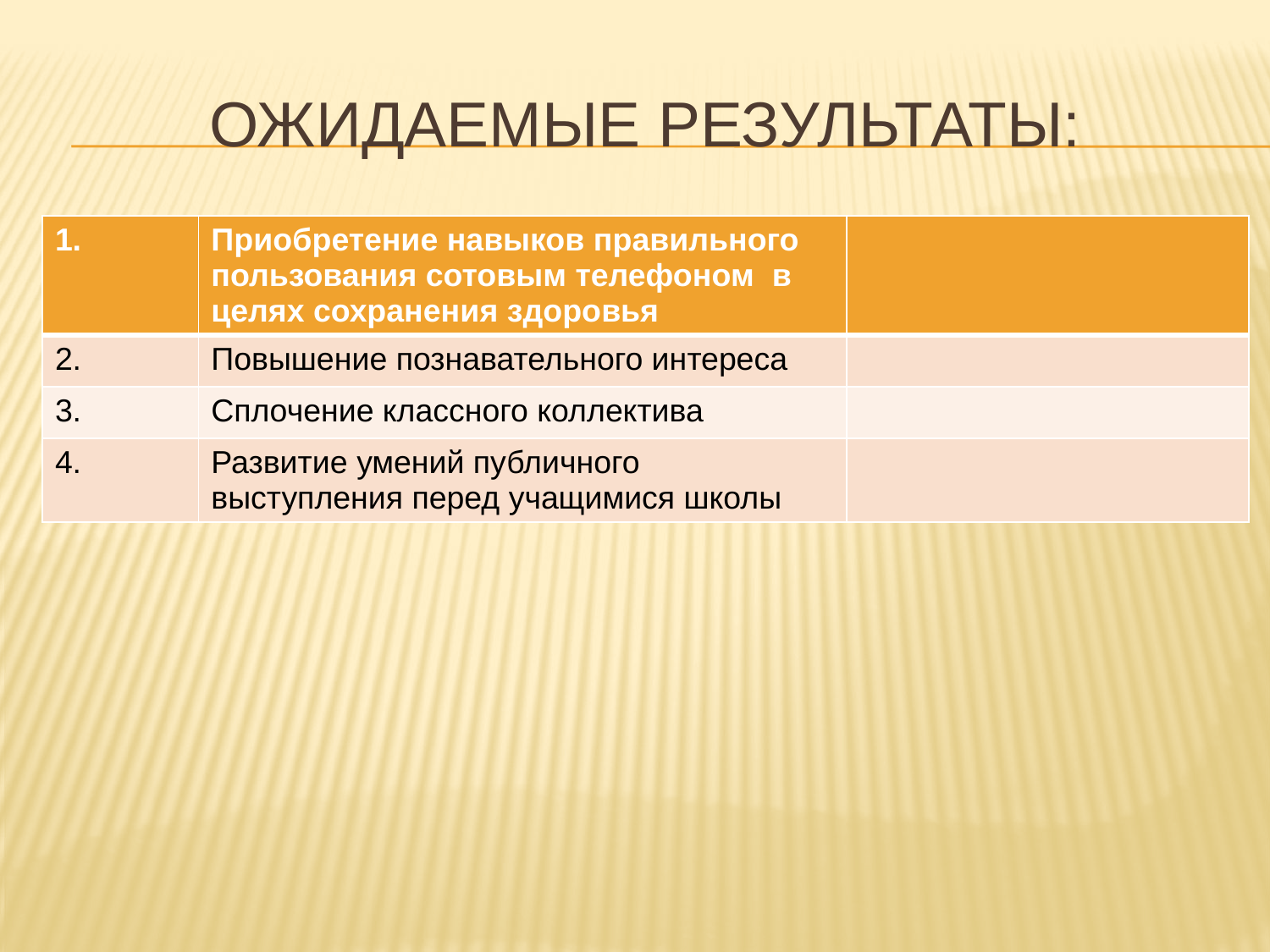

# Ожидаемые результаты:
| 1. | Приобретение навыков правильного пользования сотовым телефоном в целях сохранения здоровья |  |
| --- | --- | --- |
| 2. | Повышение познавательного интереса |  |
| 3. | Сплочение классного коллектива |  |
| 4. | Развитие умений публичного выступления перед учащимися школы |  |